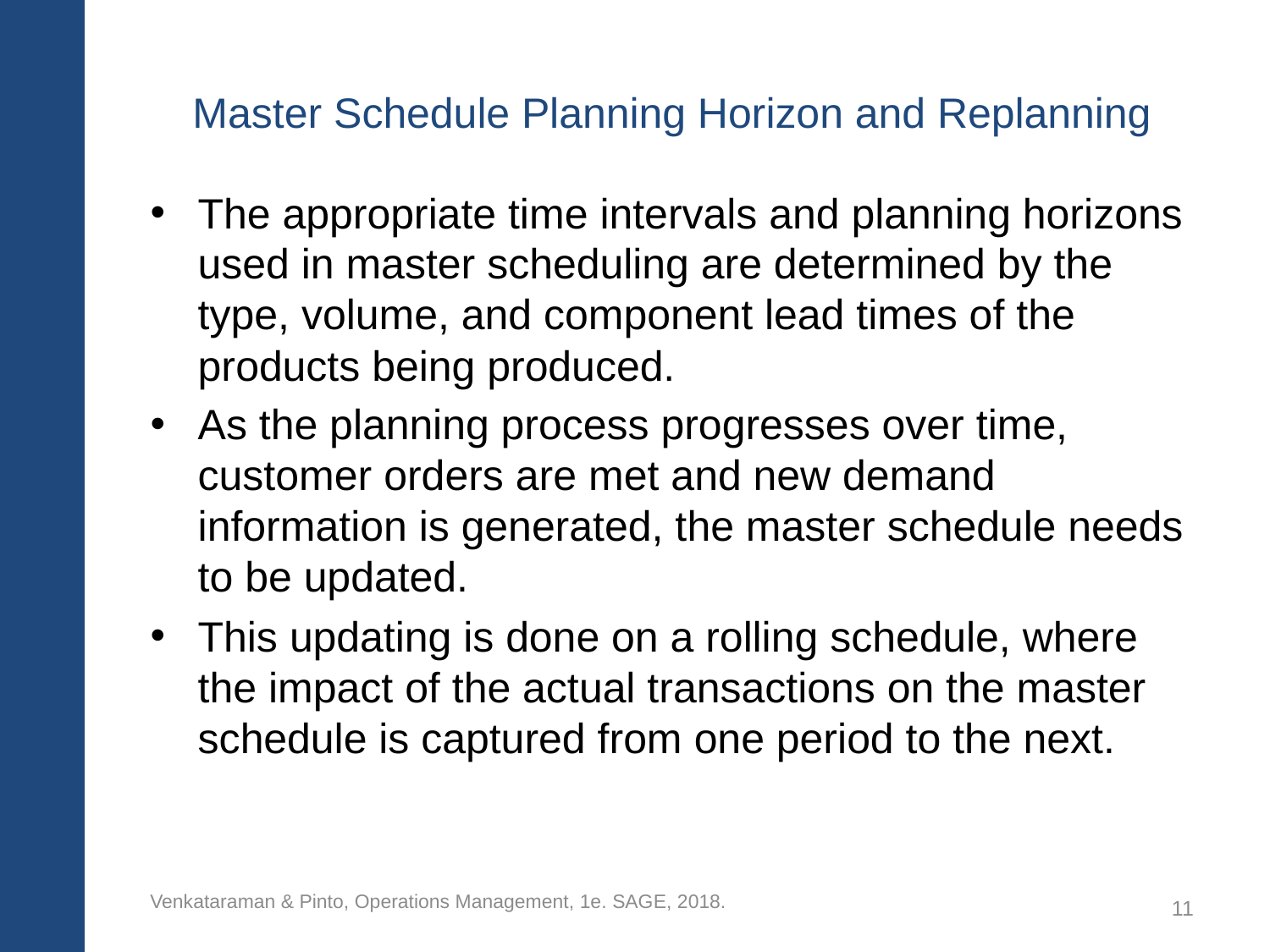

# Master Schedule Planning Horizon and Replanning
The appropriate time intervals and planning horizons used in master scheduling are determined by the type, volume, and component lead times of the products being produced.
As the planning process progresses over time, customer orders are met and new demand information is generated, the master schedule needs to be updated.
This updating is done on a rolling schedule, where the impact of the actual transactions on the master schedule is captured from one period to the next.
Venkataraman & Pinto, Operations Management, 1e. SAGE, 2018.
11